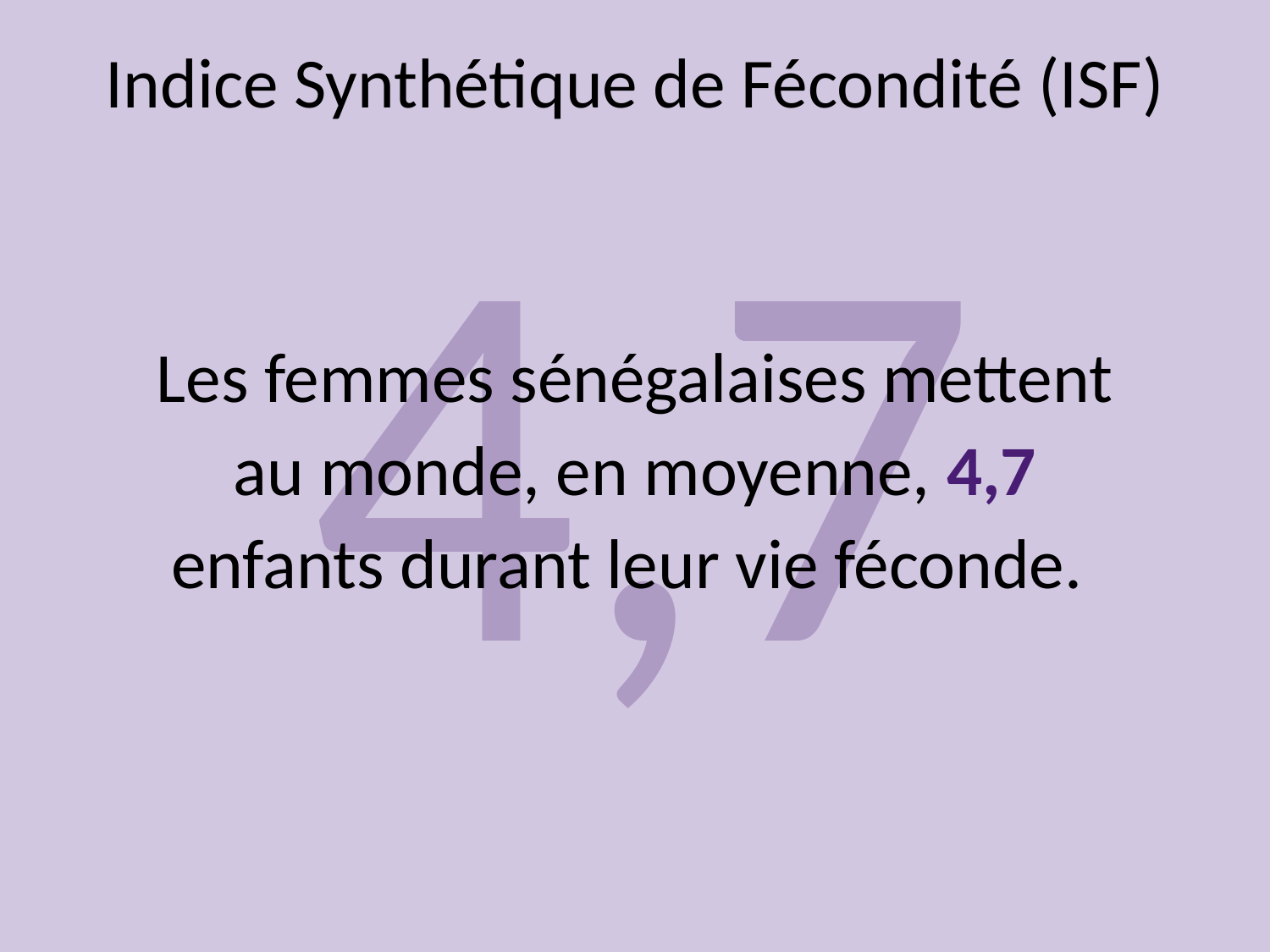

Indice Synthétique de Fécondité (ISF)
4,7
Les femmes sénégalaises mettent au monde, en moyenne, 4,7 enfants durant leur vie féconde.